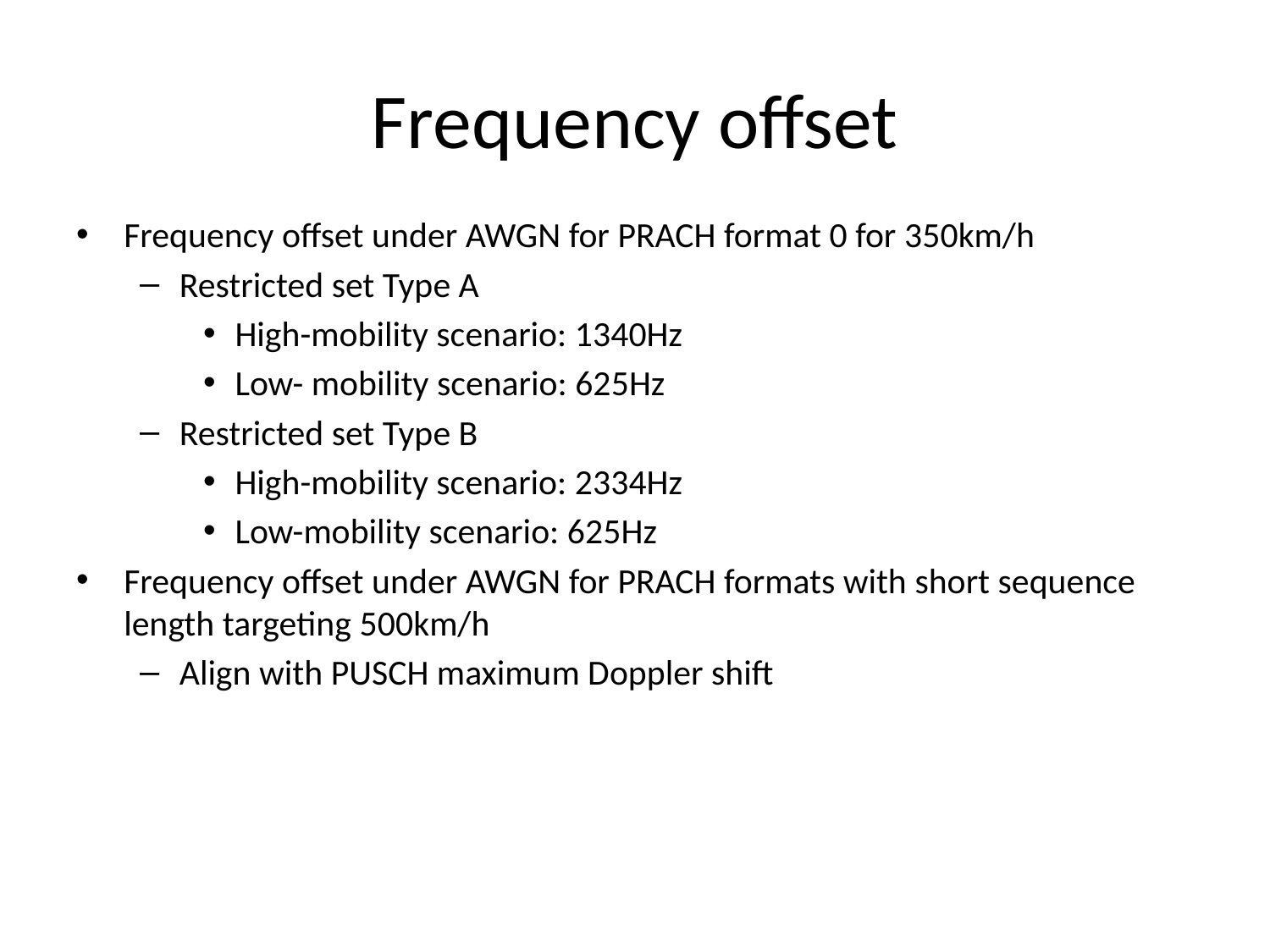

# Frequency offset
Frequency offset under AWGN for PRACH format 0 for 350km/h
Restricted set Type A
High-mobility scenario: 1340Hz
Low- mobility scenario: 625Hz
Restricted set Type B
High-mobility scenario: 2334Hz
Low-mobility scenario: 625Hz
Frequency offset under AWGN for PRACH formats with short sequence length targeting 500km/h
Align with PUSCH maximum Doppler shift